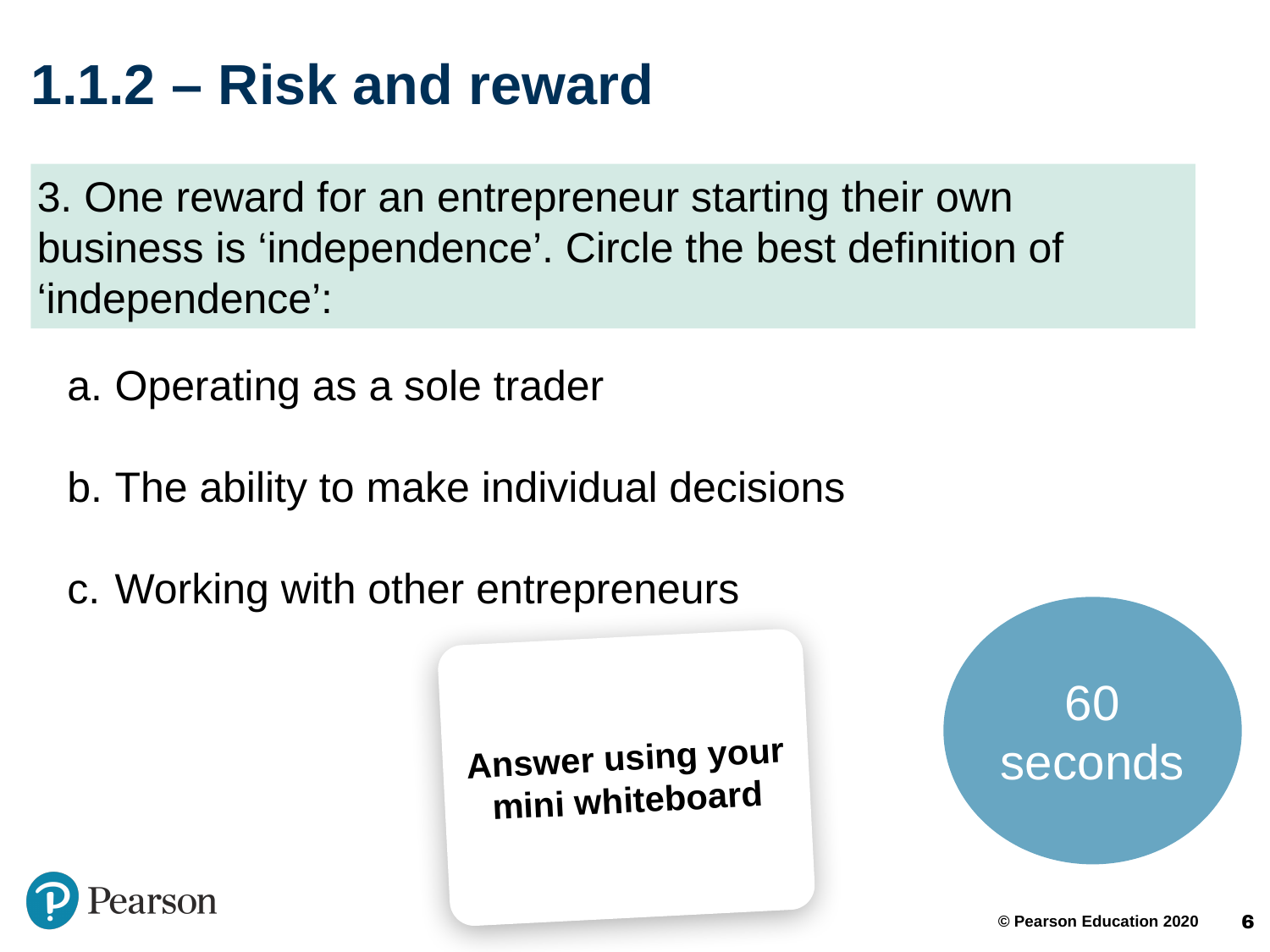

# 1.1.2 – Risk and reward
3. One reward for an entrepreneur starting their own business is ‘independence’. Circle the best definition of ‘independence’:
Operating as a sole trader

The ability to make individual decisions

Working with other entrepreneurs

60 seconds

Answer using your mini whiteboard

6